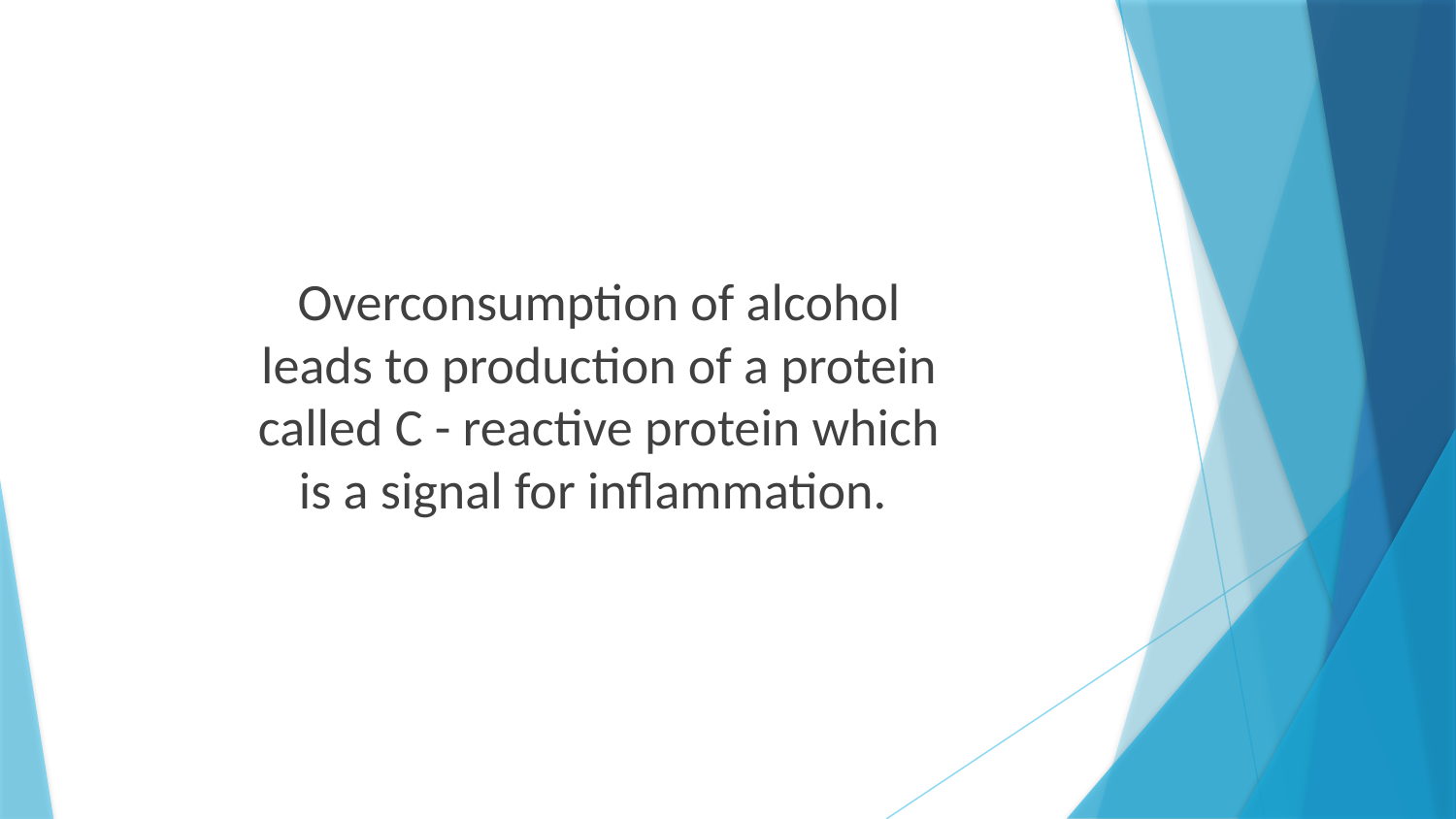

Overconsumption of alcohol
leads to production of a protein
called C - reactive protein which
is a signal for inflammation.